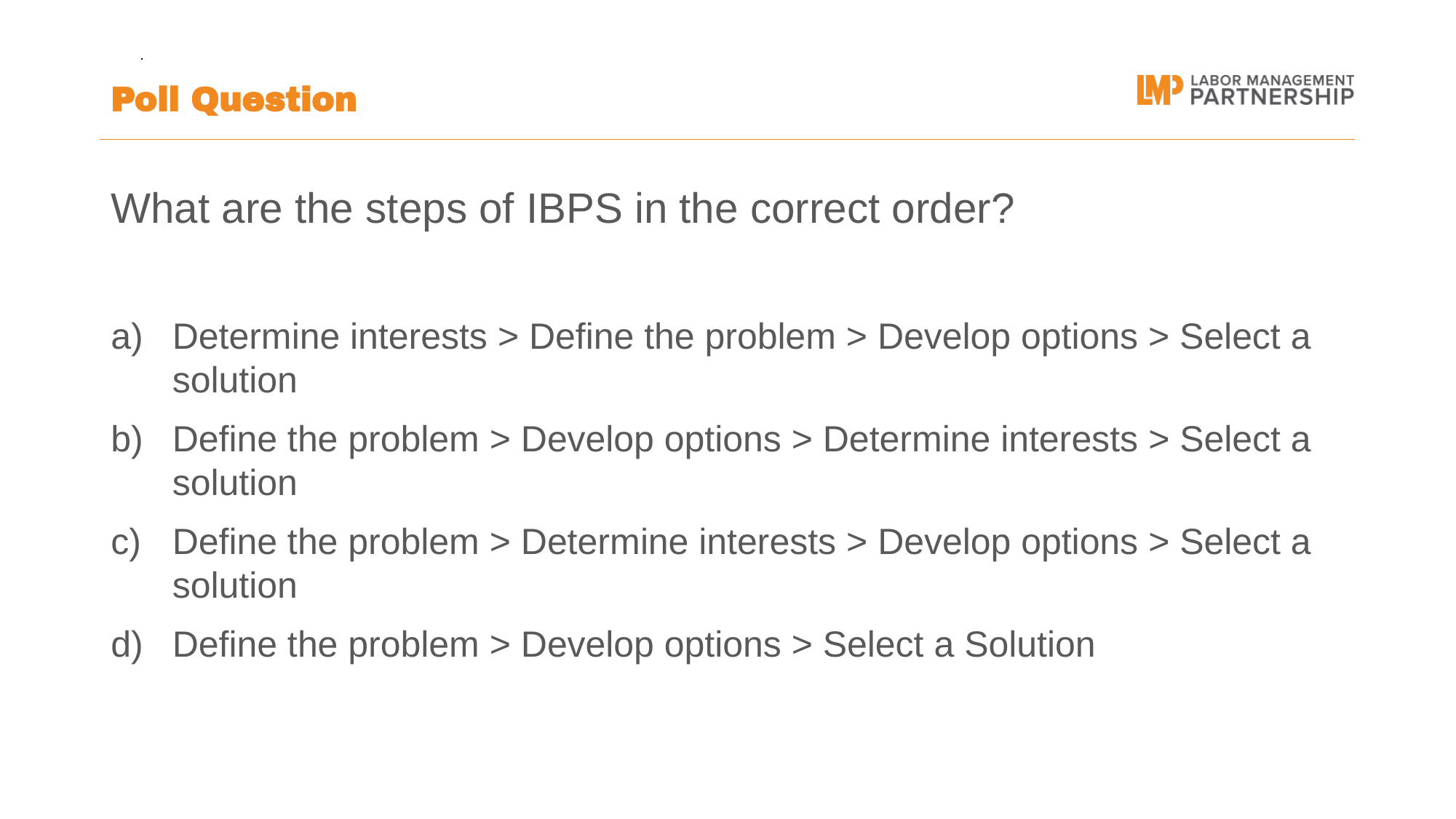

# Poll Question

What are the steps of IBPS in the correct order?

Determine interests > Define the problem > Develop options > Select a solution
Define the problem > Develop options > Determine interests > Select a solution
Define the problem > Determine interests > Develop options > Select a solution
Define the problem > Develop options > Select a Solution